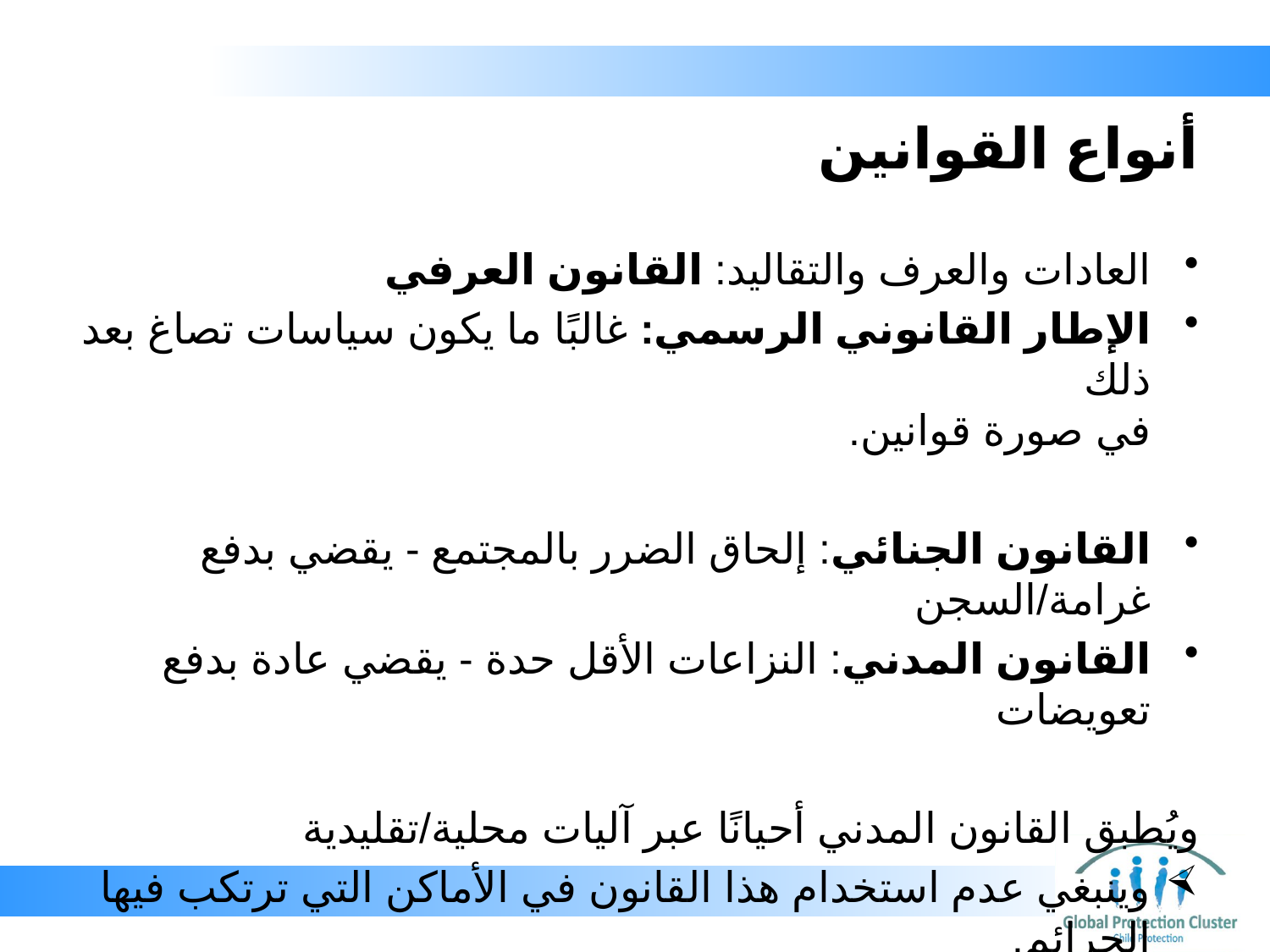

# أنواع القوانين
العادات والعرف والتقاليد: القانون العرفي
الإطار القانوني الرسمي: غالبًا ما يكون سياسات تصاغ بعد ذلك
في صورة قوانين.

القانون الجنائي: إلحاق الضرر بالمجتمع - يقضي بدفع غرامة/السجن
القانون المدني: النزاعات الأقل حدة - يقضي عادة بدفع تعويضات

ويُطبق القانون المدني أحيانًا عبر آليات محلية/تقليدية
وينبغي عدم استخدام هذا القانون في الأماكن التي ترتكب فيها الجرائم.